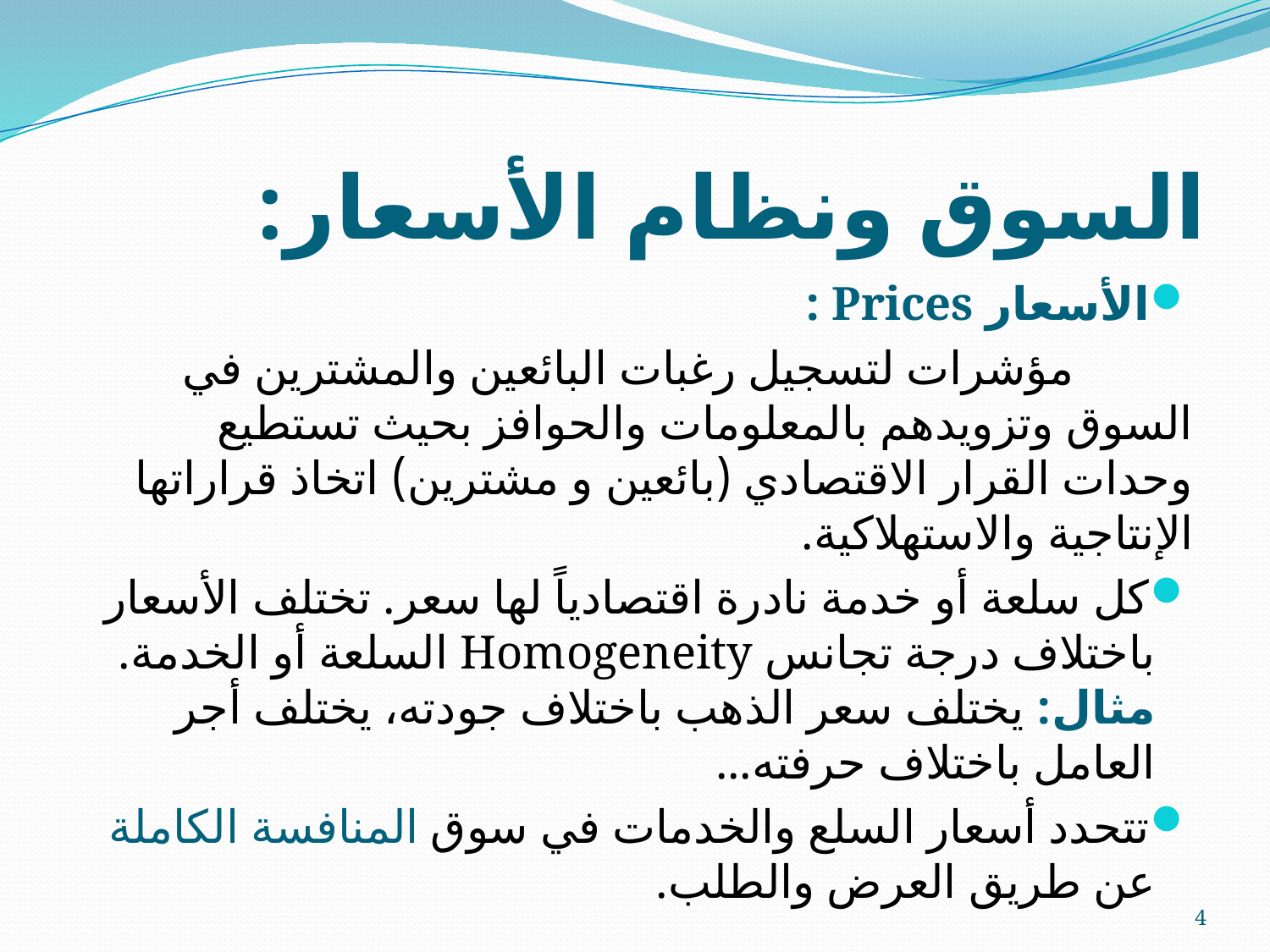

# السوق ونظام الأسعار:
الأسعار Prices :
          مؤشرات لتسجيل رغبات البائعين والمشترين في السوق وتزويدهم بالمعلومات والحوافز بحيث تستطيع وحدات القرار الاقتصادي (بائعين و مشترين) اتخاذ قراراتها الإنتاجية والاستهلاكية.
كل سلعة أو خدمة نادرة اقتصادياً لها سعر. تختلف الأسعار باختلاف درجة تجانس Homogeneity السلعة أو الخدمة. مثال: يختلف سعر الذهب باختلاف جودته، يختلف أجر العامل باختلاف حرفته...
تتحدد أسعار السلع والخدمات في سوق المنافسة الكاملة عن طريق العرض والطلب.
4